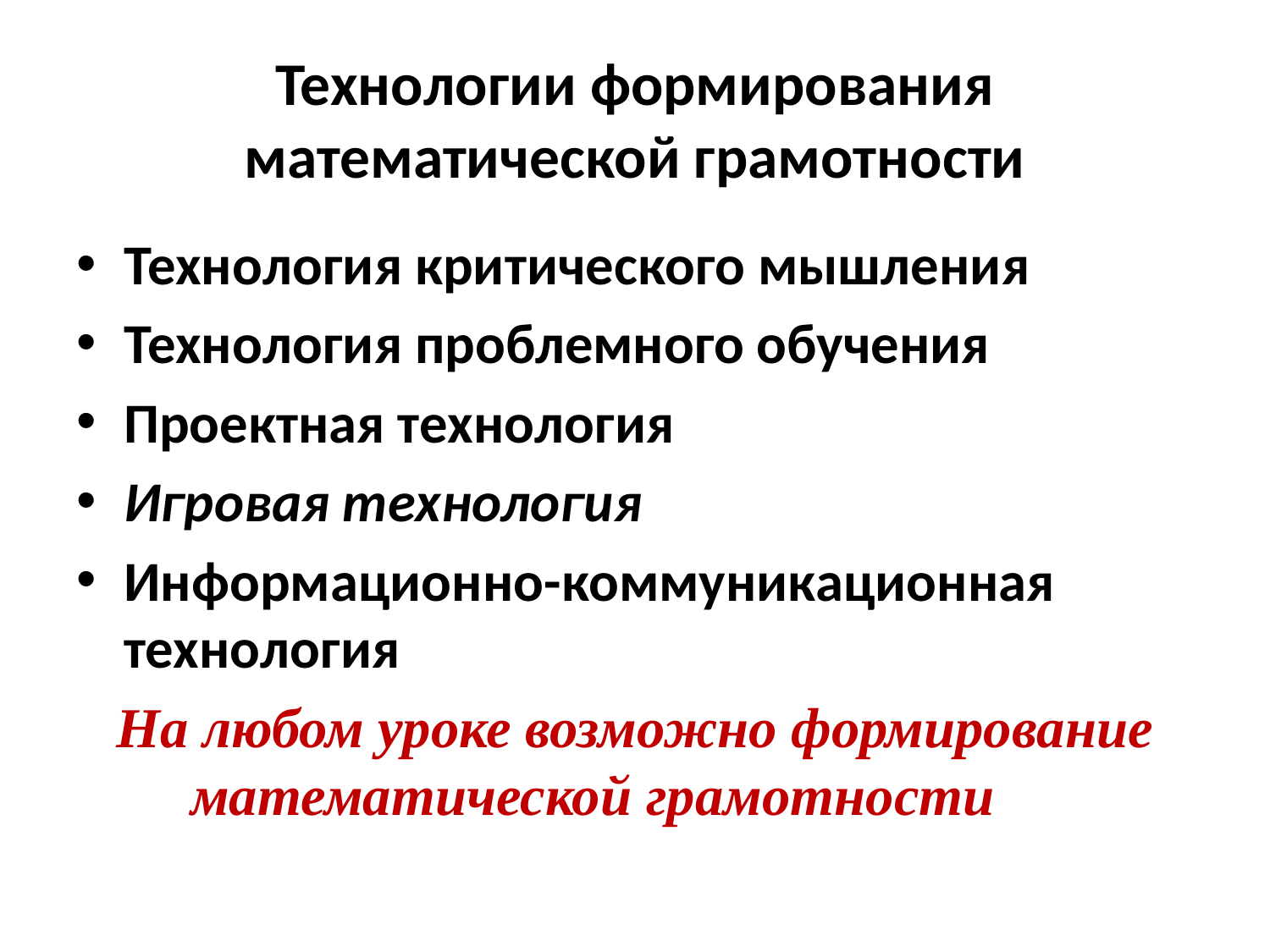

# Технологии формирования математической грамотности
Технология критического мышления
Технология проблемного обучения
Проектная технология
Игровая технология
Информационно-коммуникационная технология
На любом уроке возможно формирование математической грамотности